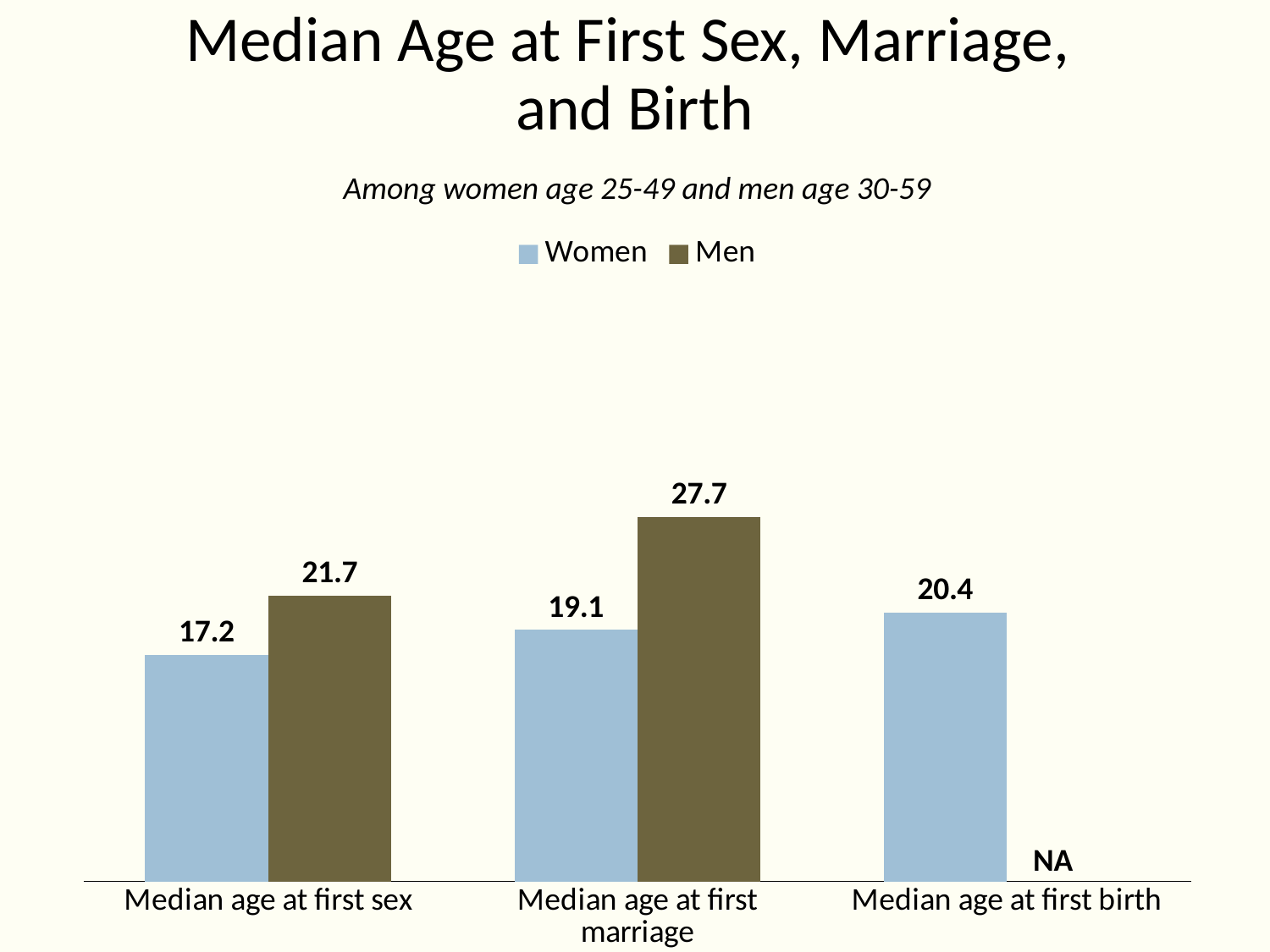

# Median Age at First Sex, Marriage, and Birth
Among women age 25-49 and men age 30-59

### Chart

| Category | Women | Men |
|---|---|---|
| Median age at first sex | 17.2 | 21.7 |
| Median age at first marriage | 19.1 | 27.7 |
| Median age at first birth | 20.4 | None |
NA